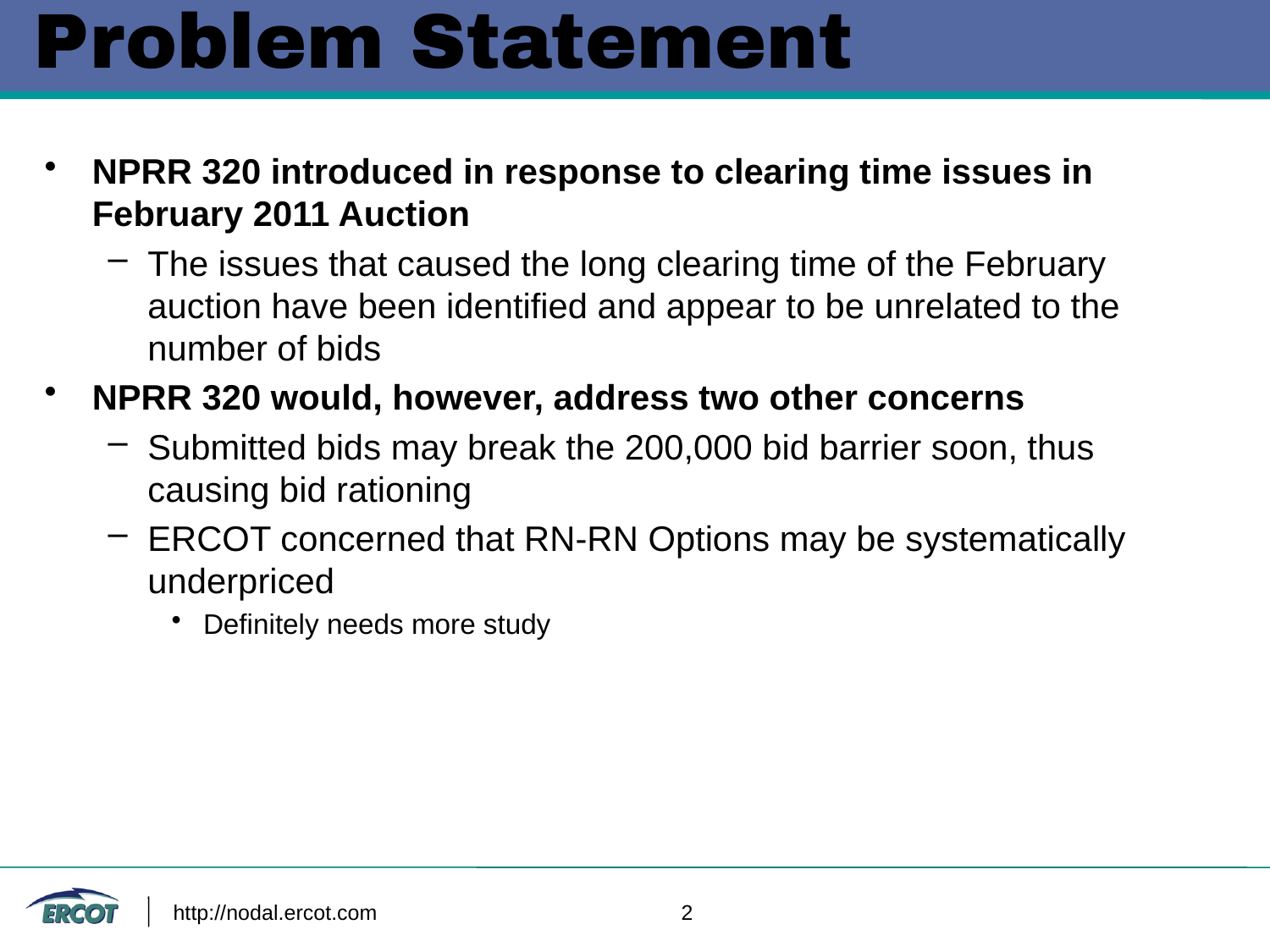

# Problem Statement
NPRR 320 introduced in response to clearing time issues in February 2011 Auction
The issues that caused the long clearing time of the February auction have been identified and appear to be unrelated to the number of bids
NPRR 320 would, however, address two other concerns
Submitted bids may break the 200,000 bid barrier soon, thus causing bid rationing
ERCOT concerned that RN-RN Options may be systematically underpriced
Definitely needs more study
http://nodal.ercot.com 			2